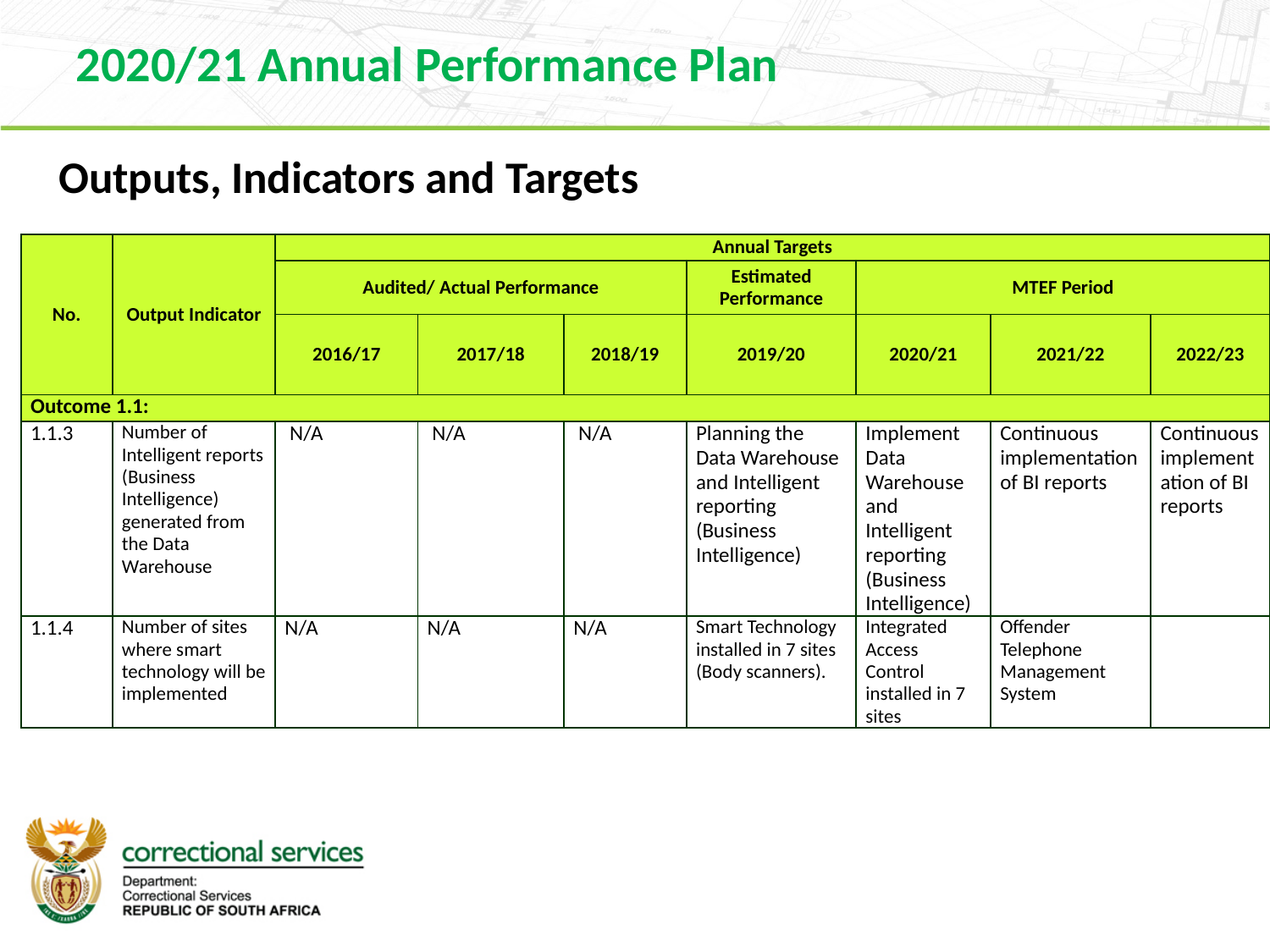

2020/21 Annual Performance Plan
Outputs, Indicators and Targets

| No. | Output Indicator | Annual Targets |  |  |  |  |  |  |
| --- | --- | --- | --- | --- | --- | --- | --- | --- |
|  |  | Audited/ Actual Performance |  |  | Estimated Performance | MTEF Period |  |  |
|  |  | 2016/17 | 2017/18 | 2018/19 | 2019/20 | 2020/21 | 2021/22 | 2022/23 |
| Outcome 1.1: |  |  |  |  |  |  |  |  |
| 1.1.3 | Number of Intelligent reports (Business Intelligence) generated from the Data Warehouse | N/A | N/A | N/A | Planning the Data Warehouse and Intelligent reporting (Business Intelligence) | Implement Data Warehouse and Intelligent reporting (Business Intelligence) | Continuous implementation of BI reports | Continuous implementation of BI reports |
| 1.1.4 | Number of sites where smart technology will be implemented | N/A | N/A | N/A | Smart Technology installed in 7 sites (Body scanners). | Integrated Access Control installed in 7 sites | Offender Telephone Management System |  |